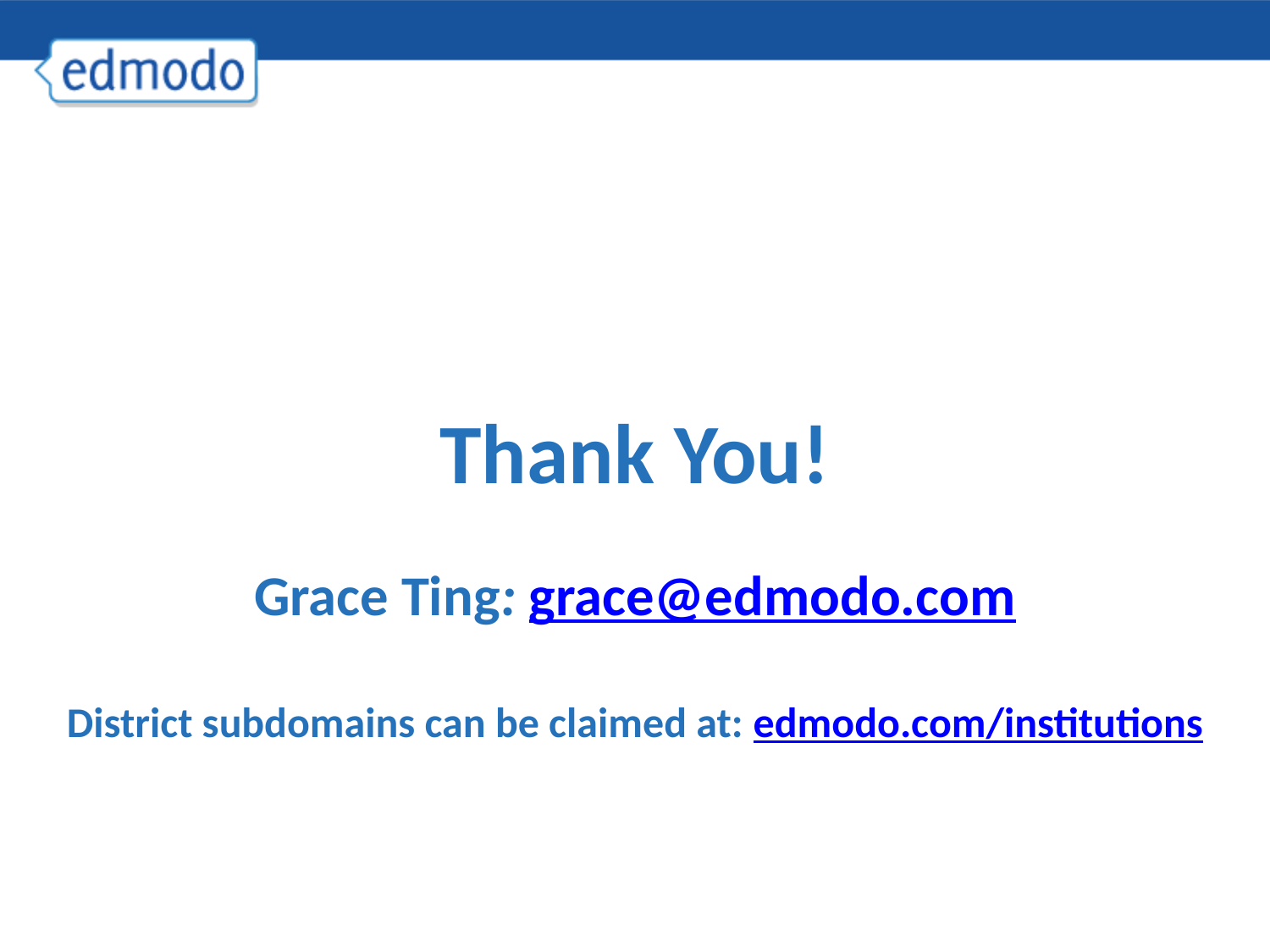

Thank You!

Grace Ting: grace@edmodo.com

District subdomains can be claimed at: edmodo.com/institutions